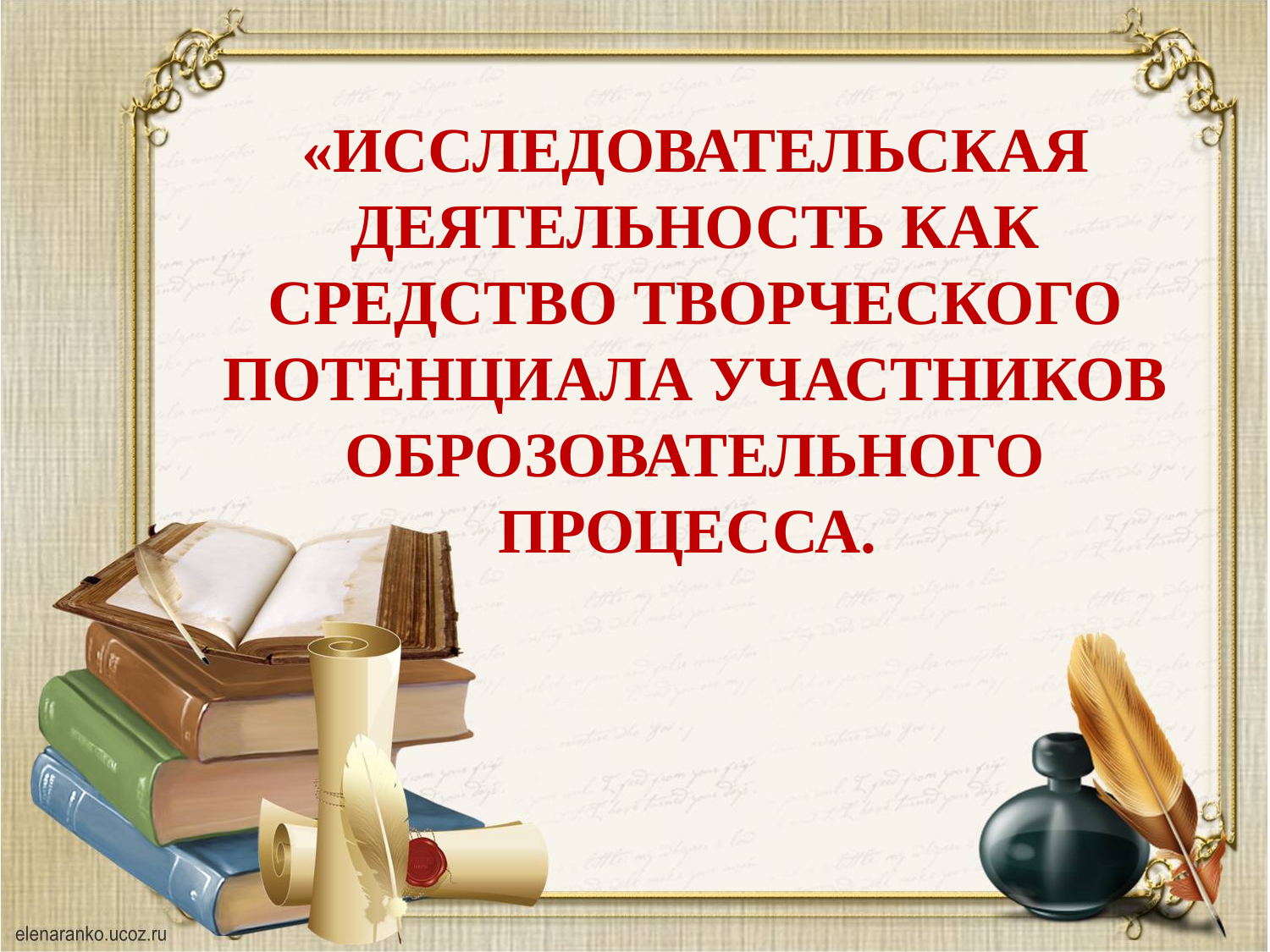

«ИССЛЕДОВАТЕЛЬСКАЯ ДЕЯТЕЛЬНОСТЬ КАК СРЕДСТВО ТВОРЧЕСКОГО ПОТЕНЦИАЛА УЧАСТНИКОВ ОБРОЗОВАТЕЛЬНОГО ПРОЦЕССА.